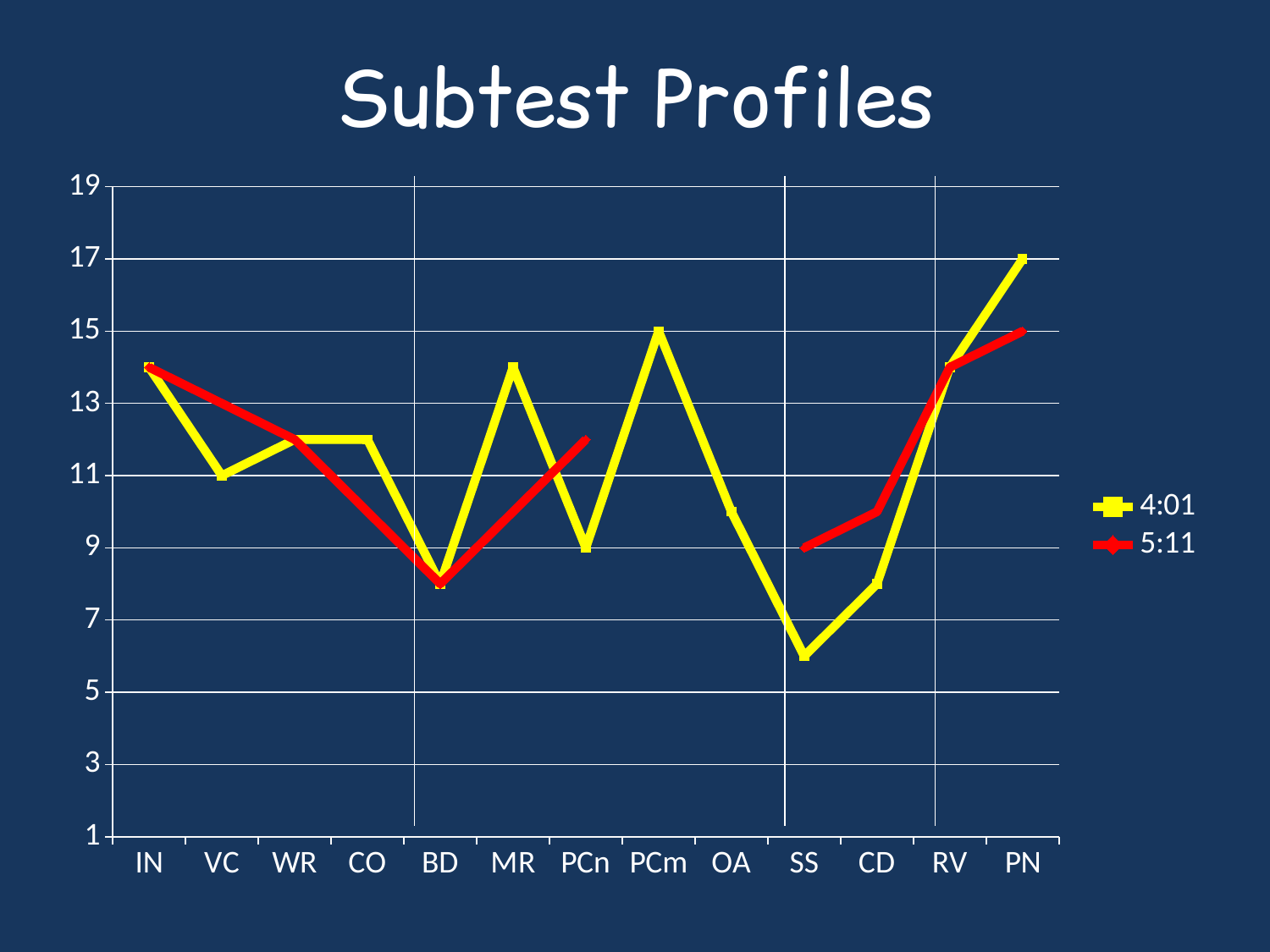

# Subtest Profiles

### Chart

| Category | 4:01 | 5:11 |
|---|---|---|
| IN | 14.0 | 14.0 |
| VC | 11.0 | 13.0 |
| WR | 12.0 | 12.0 |
| CO | 12.0 | 10.0 |
| BD | 8.0 | 8.0 |
| MR | 14.0 | 10.0 |
| PCn | 9.0 | 12.0 |
| PCm | 15.0 | None |
| OA | 10.0 | None |
| SS | 6.0 | 9.0 |
| CD | 8.0 | 10.0 |
| RV | 14.0 | 14.0 |
| PN | 17.0 | 15.0 |